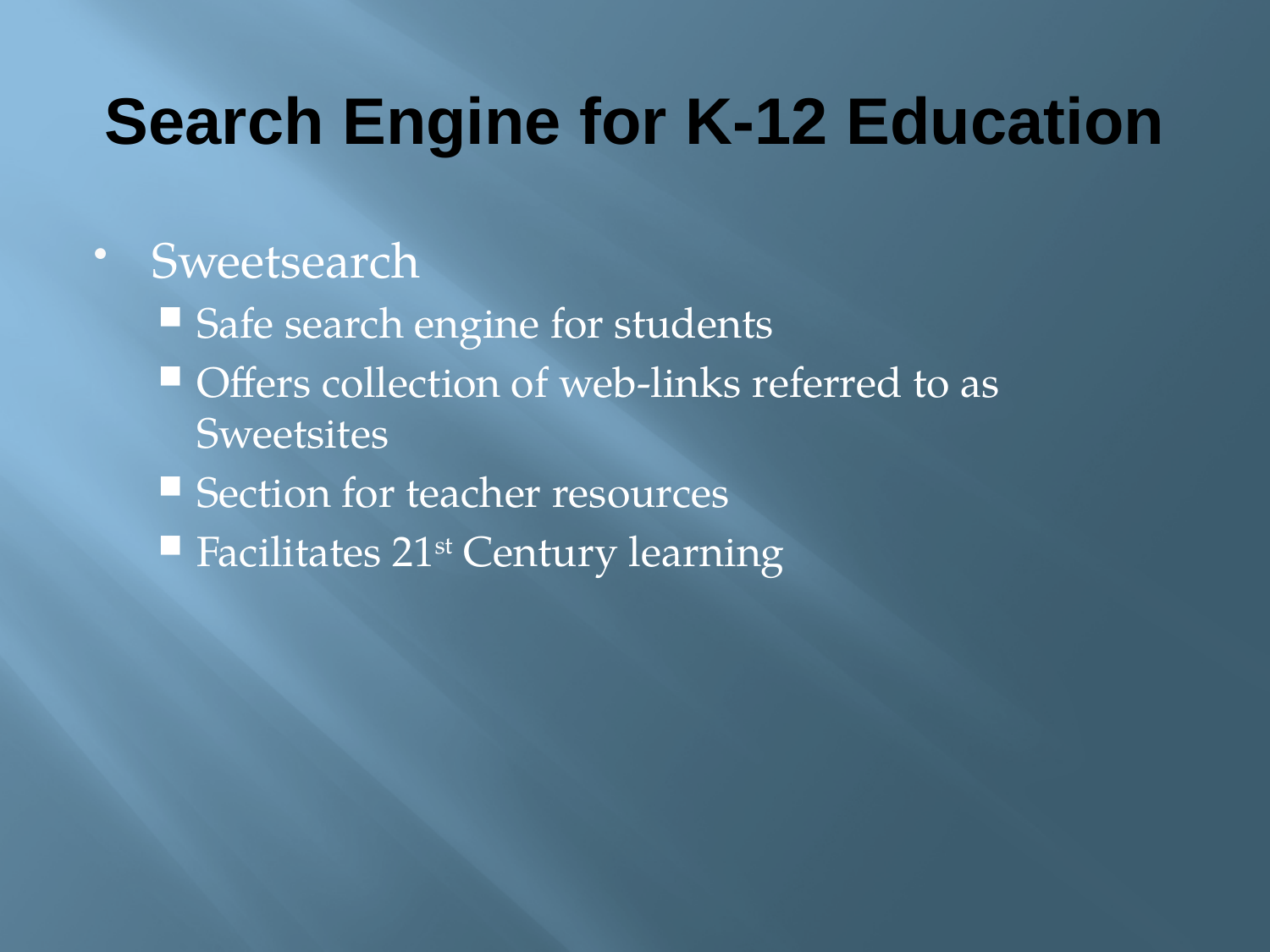

# Search Engine for K-12 Education
Sweetsearch
Safe search engine for students
Offers collection of web-links referred to as Sweetsites
Section for teacher resources
Facilitates 21st Century learning